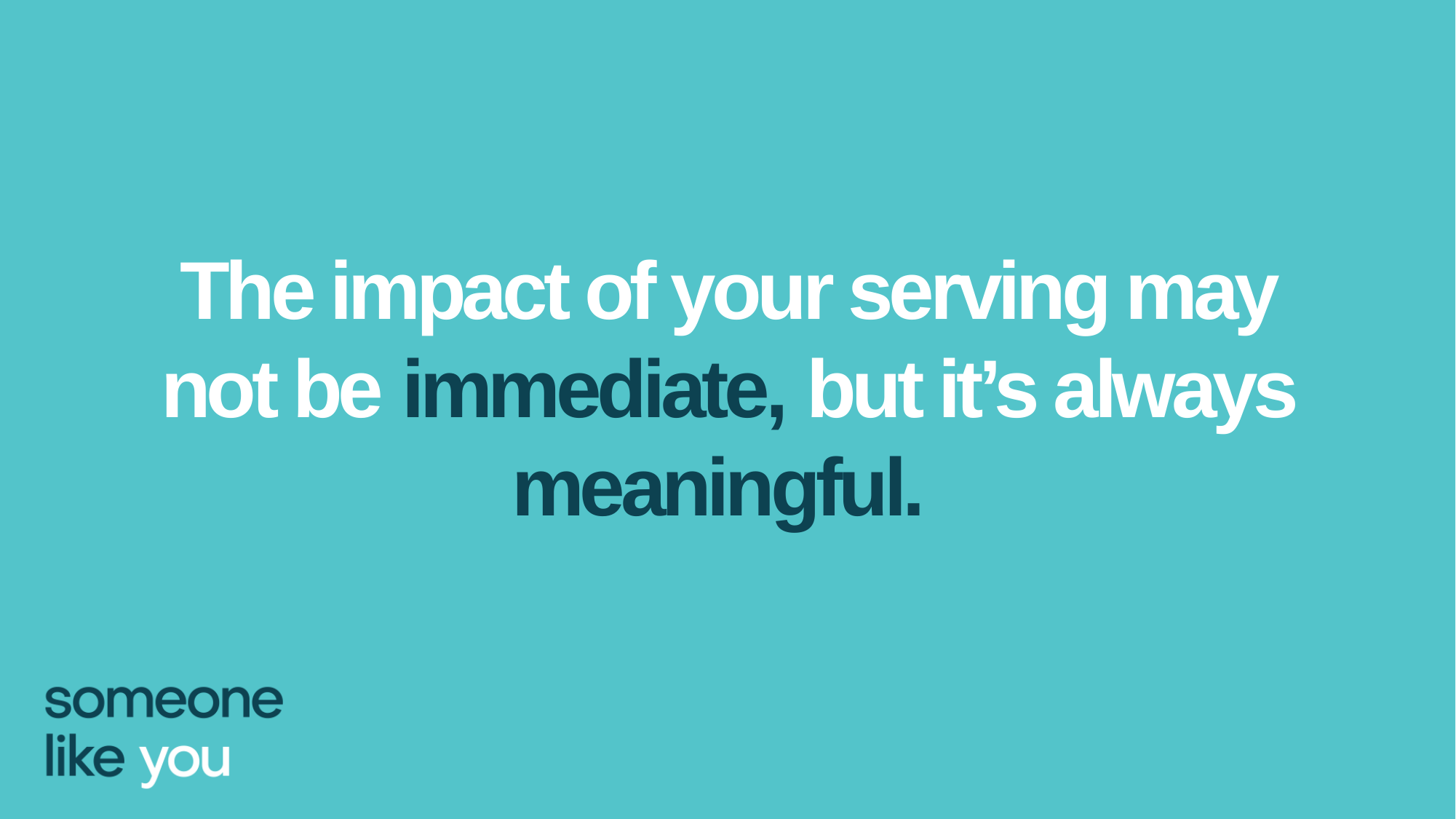

The impact of your serving may not be immediate, but it’s always meaningful.